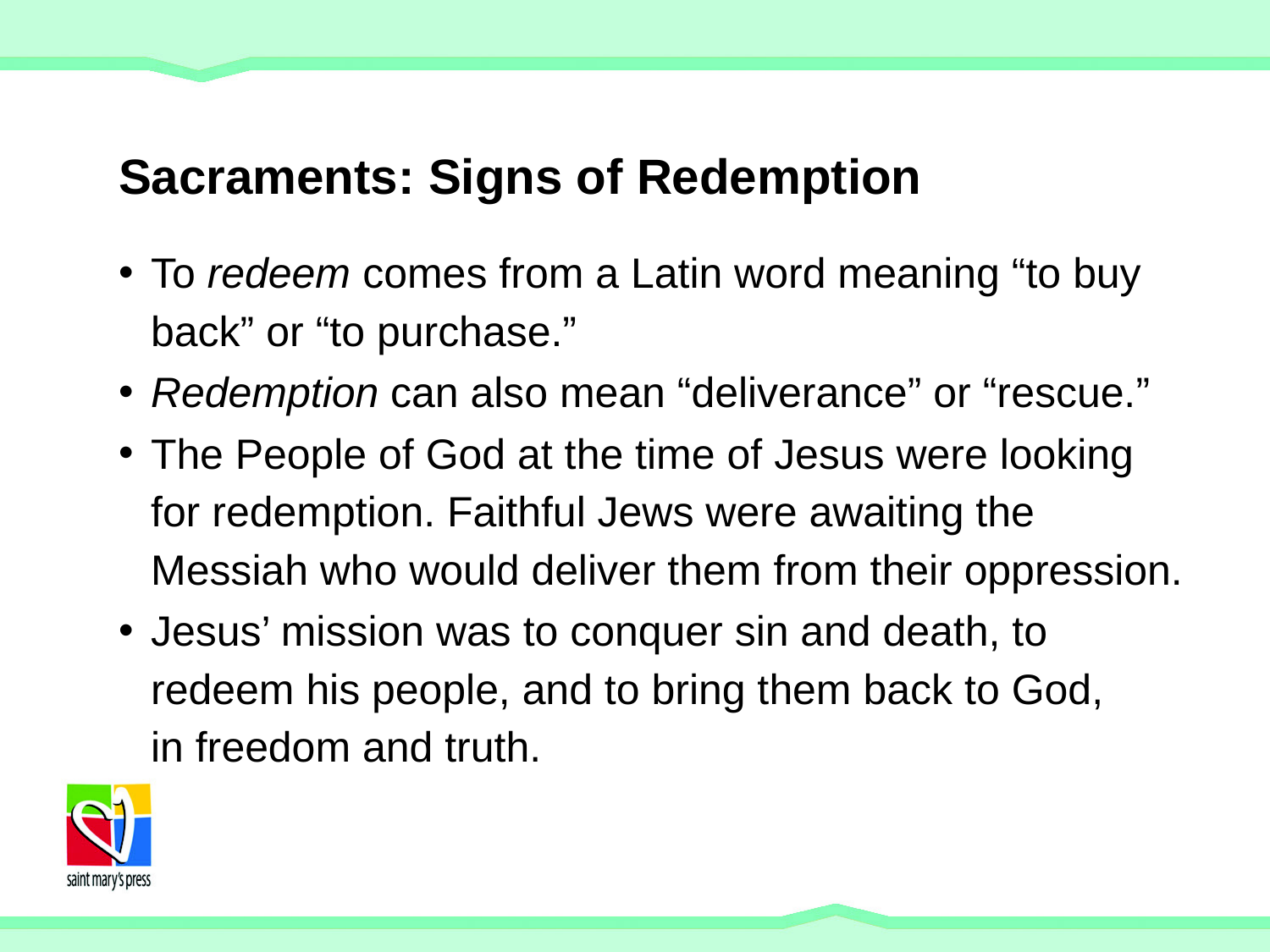

# Sacraments: Signs of Redemption
To redeem comes from a Latin word meaning “to buy back” or “to purchase.”
Redemption can also mean “deliverance” or “rescue.”
The People of God at the time of Jesus were looking for redemption. Faithful Jews were awaiting the Messiah who would deliver them from their oppression.
Jesus’ mission was to conquer sin and death, to redeem his people, and to bring them back to God,
in freedom and truth.